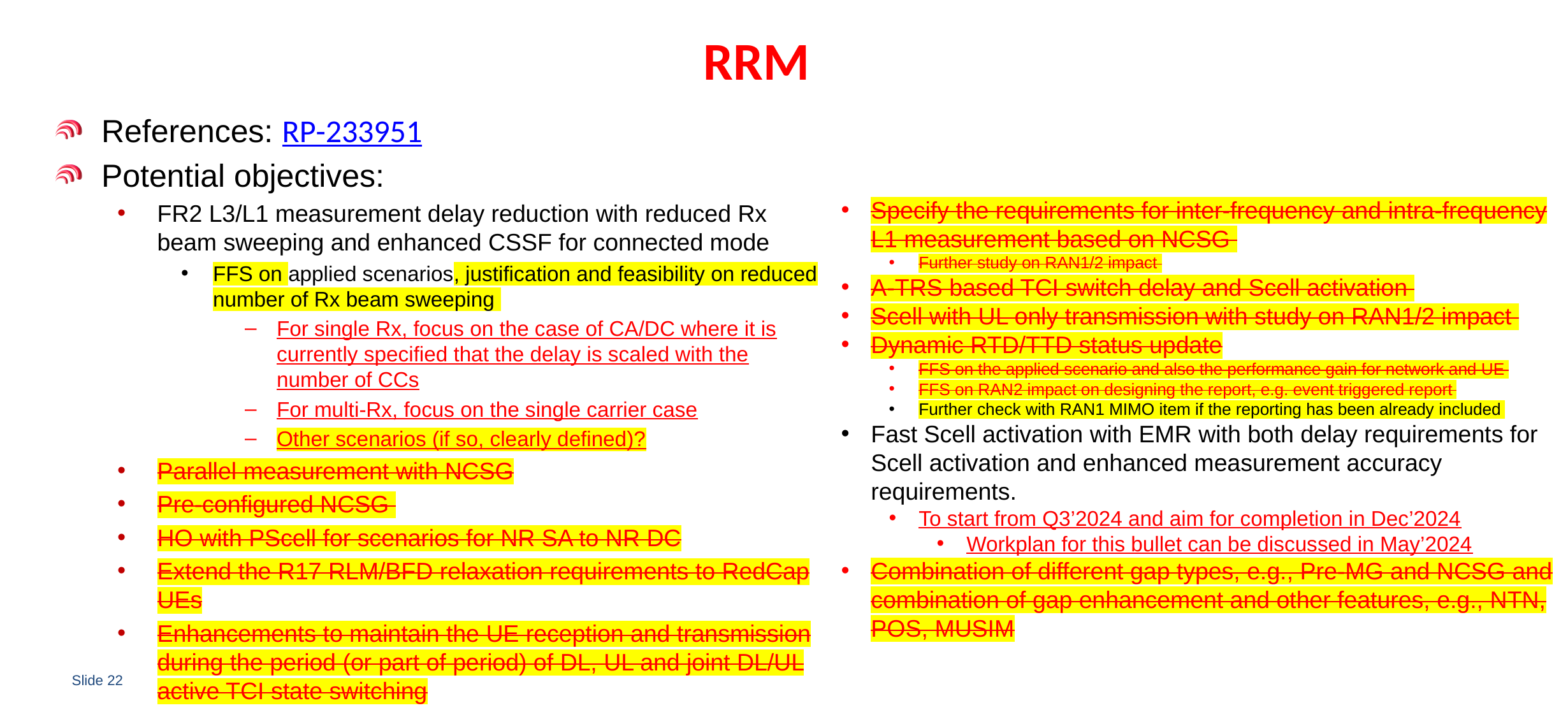

# RRM
References: RP-233951
Potential objectives:
FR2 L3/L1 measurement delay reduction with reduced Rx beam sweeping and enhanced CSSF for connected mode
FFS on applied scenarios, justification and feasibility on reduced number of Rx beam sweeping
For single Rx, focus on the case of CA/DC where it is currently specified that the delay is scaled with the number of CCs
For multi-Rx, focus on the single carrier case
Other scenarios (if so, clearly defined)?
Parallel measurement with NCSG
Pre-configured NCSG
HO with PScell for scenarios for NR SA to NR DC
Extend the R17 RLM/BFD relaxation requirements to RedCap UEs
Enhancements to maintain the UE reception and transmission during the period (or part of period) of DL, UL and joint DL/UL active TCI state switching

Specify the requirements for inter-frequency and intra-frequency L1 measurement based on NCSG
Further study on RAN1/2 impact
A-TRS based TCI switch delay and Scell activation
Scell with UL only transmission with study on RAN1/2 impact
Dynamic RTD/TTD status update
FFS on the applied scenario and also the performance gain for network and UE
FFS on RAN2 impact on designing the report, e.g. event triggered report
Further check with RAN1 MIMO item if the reporting has been already included
Fast Scell activation with EMR with both delay requirements for Scell activation and enhanced measurement accuracy requirements.
To start from Q3’2024 and aim for completion in Dec’2024
Workplan for this bullet can be discussed in May’2024
Combination of different gap types, e.g., Pre-MG and NCSG and combination of gap enhancement and other features, e.g., NTN, POS, MUSIM